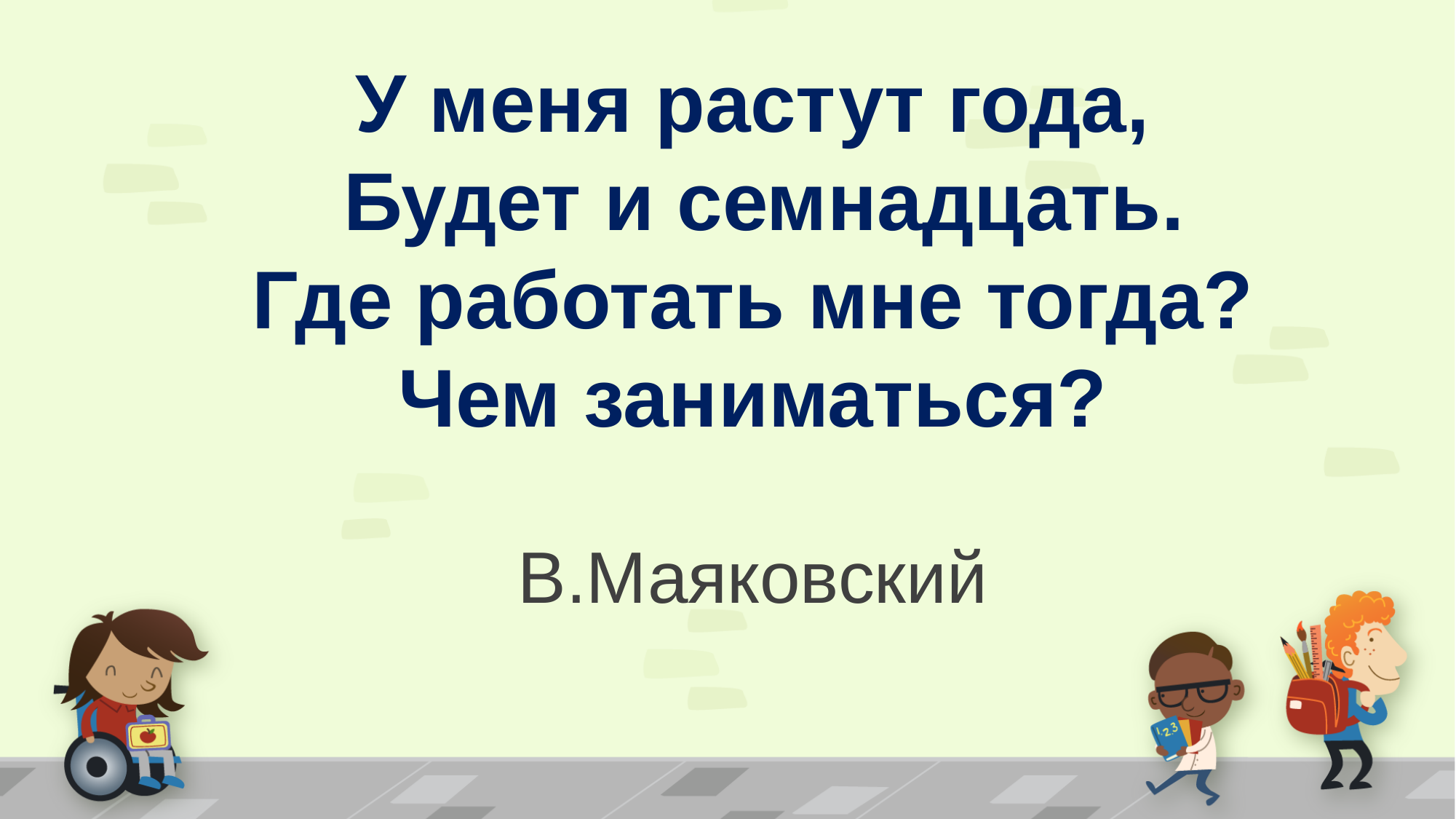

У меня растут года,
 Будет и семнадцать.
Где работать мне тогда?
Чем заниматься?

В.Маяковский